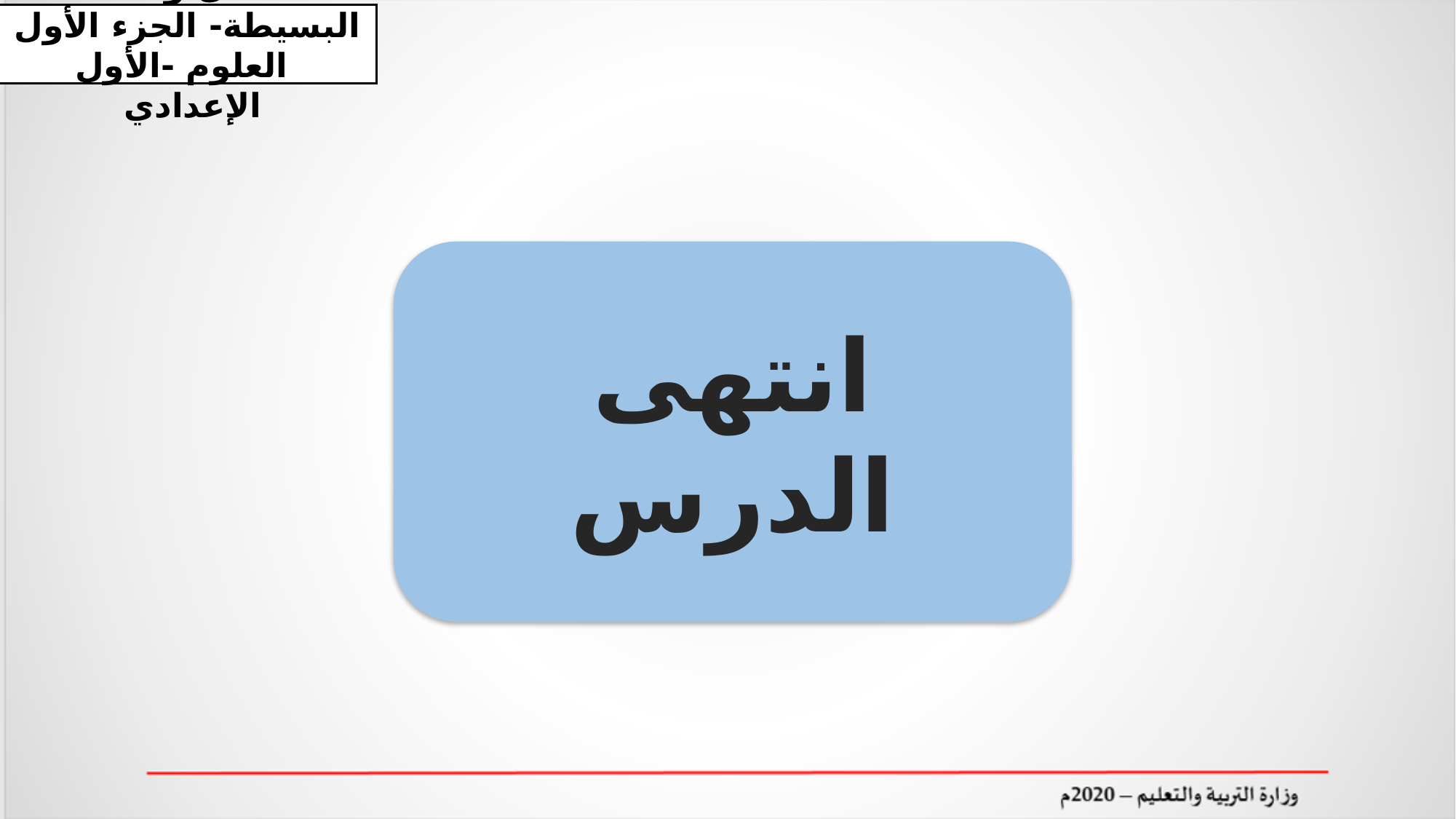

الشغل والآلات البسيطة- الجزء الأول
 العلوم -الأول الإعدادي
انتهى الدرس